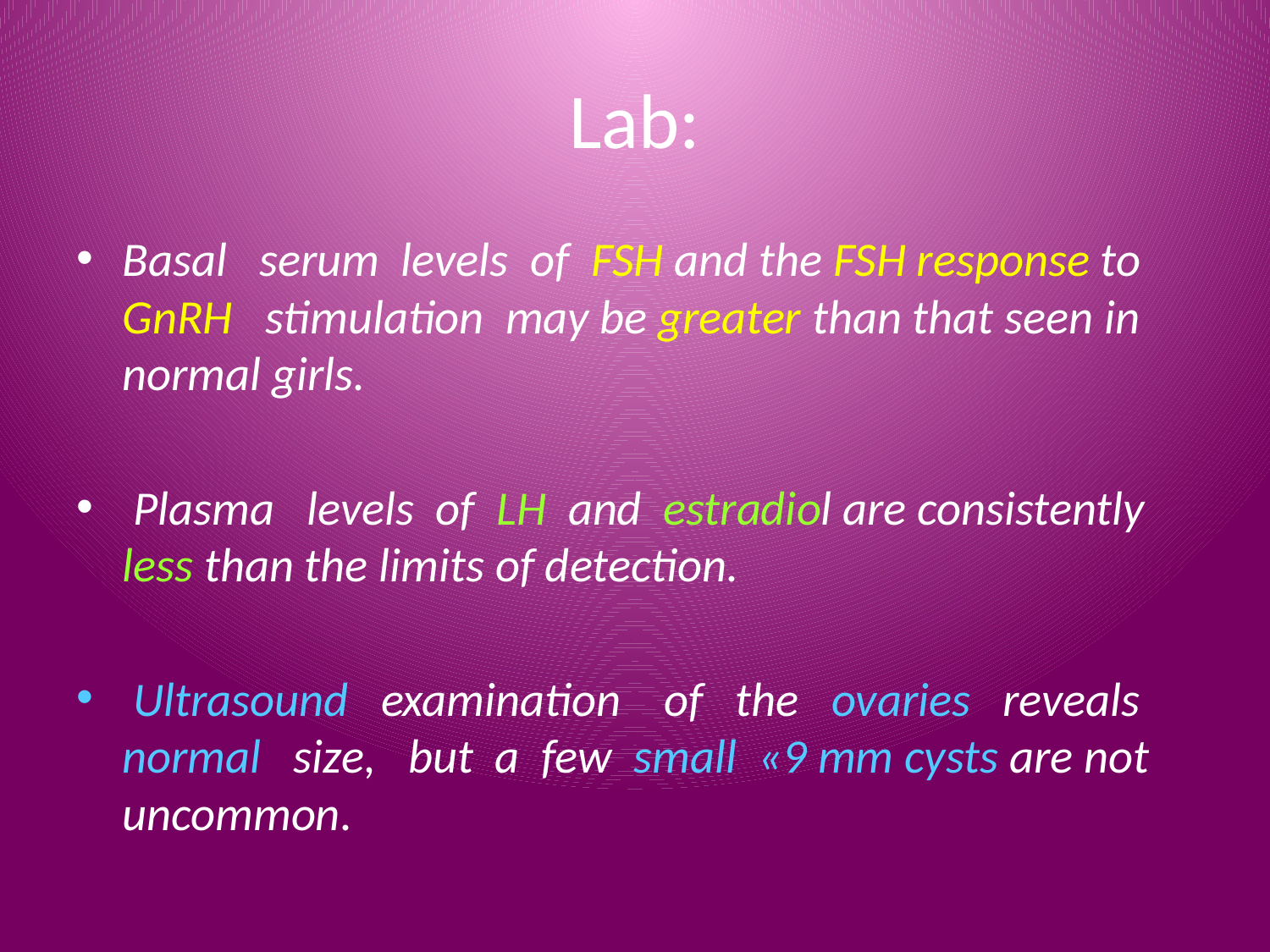

# Lab:
Basal   serum  levels  of  FSH and the FSH response to GnRH   stimulation  may be greater than that seen in normal girls.

 Plasma   levels  of  LH  and  estradiol are consistently less than the limits of detection.

 Ultrasound   examination    of   the   ovaries   reveals normal   size,   but  a  few  small  «9 mm cysts are not uncommon.